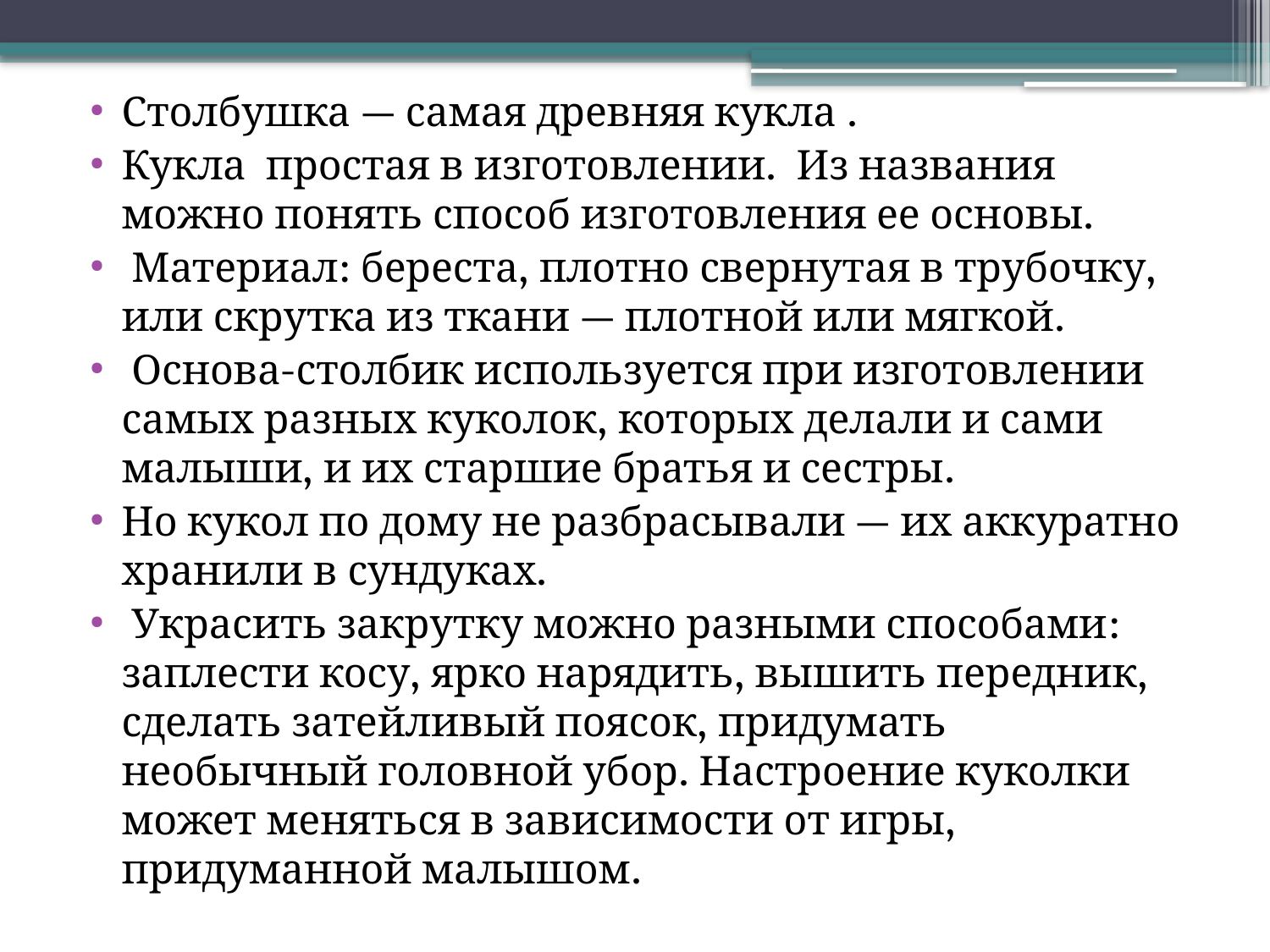

Столбушка — самая древняя кукла .
Кукла  простая в изготовлении.  Из названия можно понять способ изготовления ее основы.
 Материал: береста, плотно свернутая в трубочку, или скрутка из ткани — плотной или мягкой.
 Основа-столбик используется при изготовлении самых разных куколок, которых делали и сами малыши, и их старшие братья и сестры.
Но кукол по дому не разбрасывали — их аккуратно хранили в сундуках.
 Украсить закрутку можно разными способами: заплести косу, ярко нарядить, вышить передник, сделать затейливый поясок, придумать необычный головной убор. Настроение куколки может меняться в зависимости от игры, придуманной малышом.